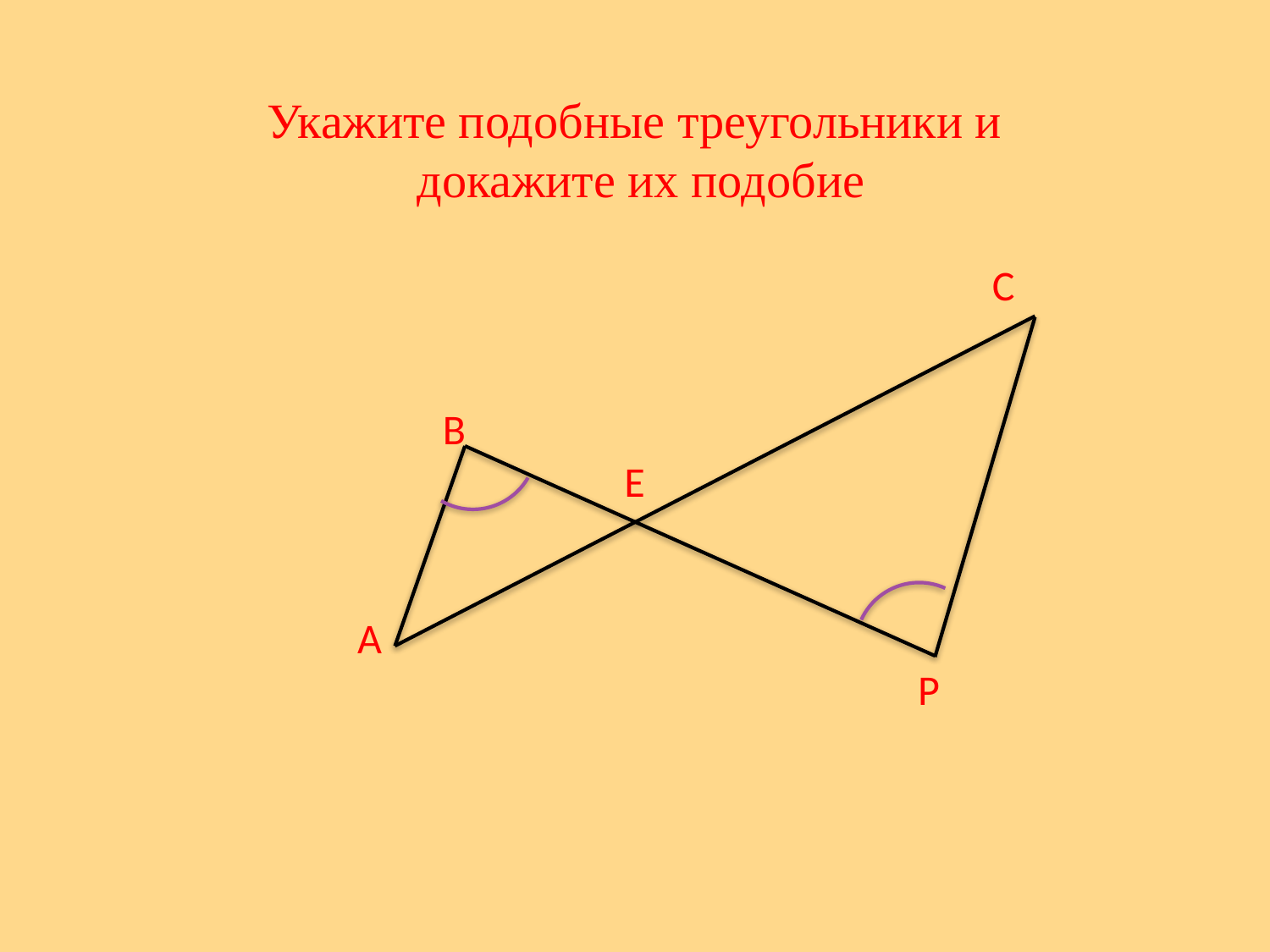

# Укажите подобные треугольники и докажите их подобие
С

В
Е

А
Р